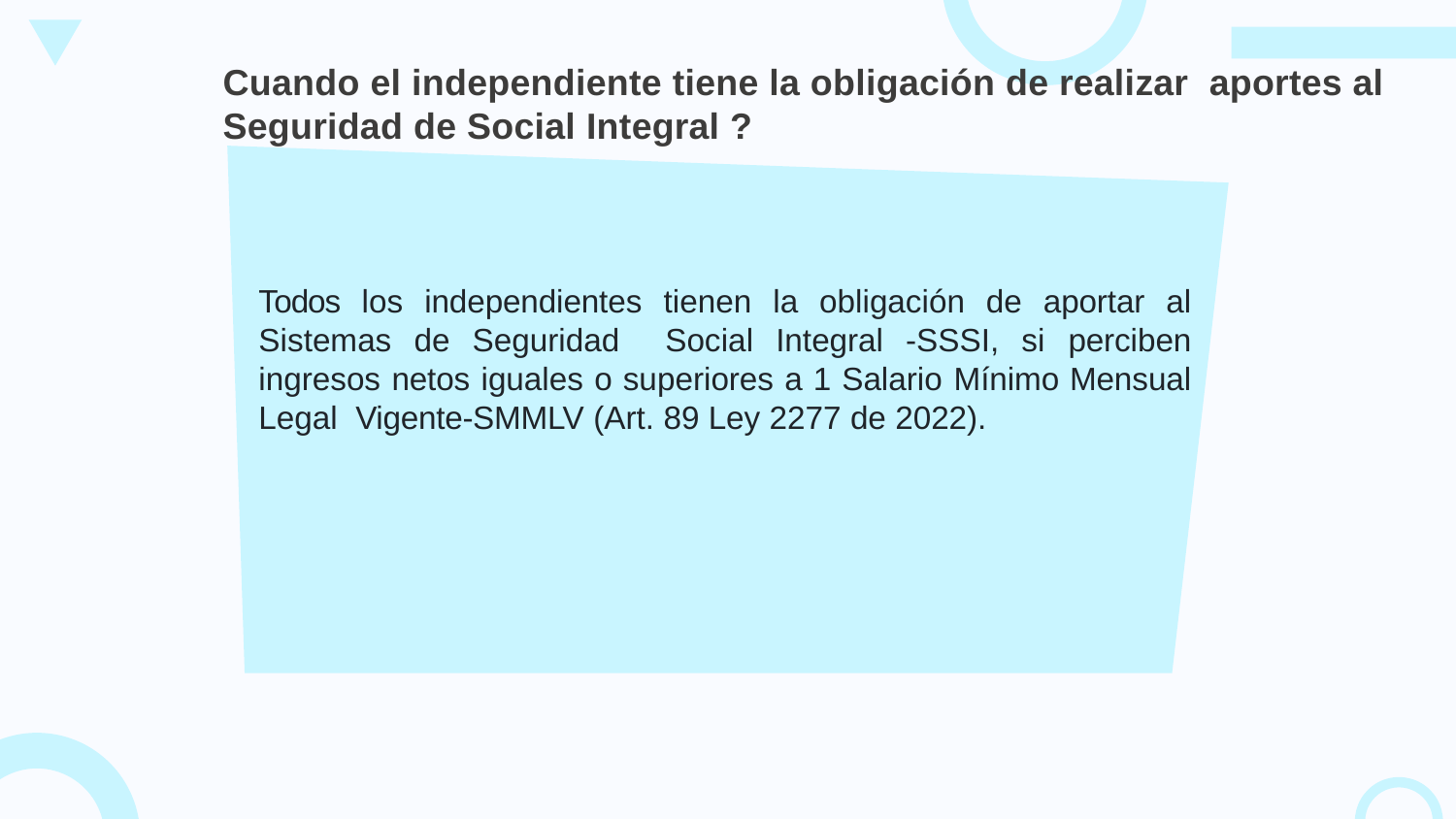

Cuando el independiente tiene la obligación de realizar  aportes al  Seguridad de Social Integral ?
Todos los independientes tienen la obligación de aportar al Sistemas de Seguridad  Social Integral -SSSI, si perciben ingresos netos iguales o superiores a 1 Salario Mínimo Mensual Legal  Vigente-SMMLV (Art. 89 Ley 2277 de 2022).